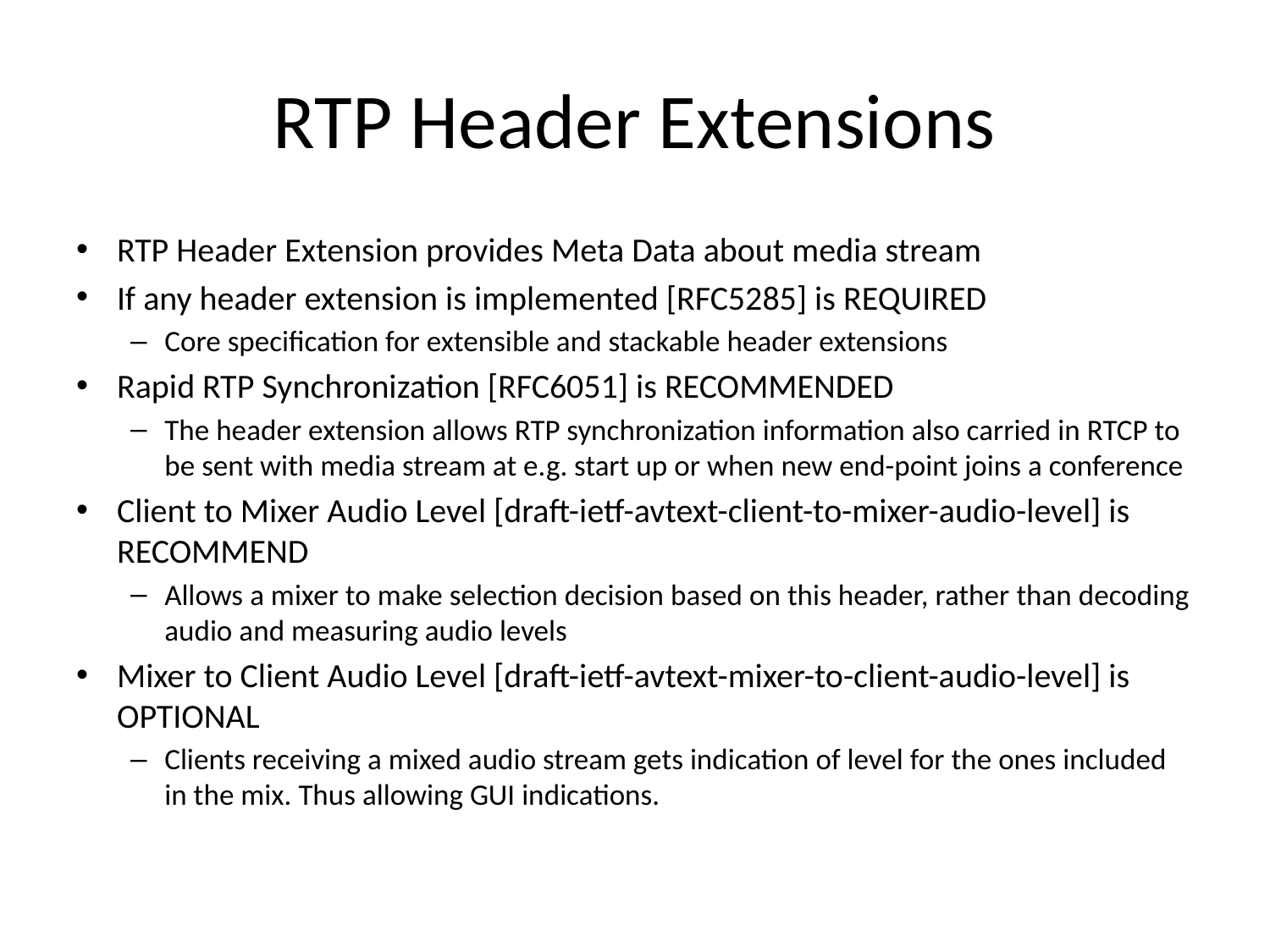

# RTP Header Extensions
RTP Header Extension provides Meta Data about media stream
If any header extension is implemented [RFC5285] is REQUIRED
Core specification for extensible and stackable header extensions
Rapid RTP Synchronization [RFC6051] is RECOMMENDED
The header extension allows RTP synchronization information also carried in RTCP to be sent with media stream at e.g. start up or when new end-point joins a conference
Client to Mixer Audio Level [draft-ietf-avtext-client-to-mixer-audio-level] is RECOMMEND
Allows a mixer to make selection decision based on this header, rather than decoding audio and measuring audio levels
Mixer to Client Audio Level [draft-ietf-avtext-mixer-to-client-audio-level] is OPTIONAL
Clients receiving a mixed audio stream gets indication of level for the ones included in the mix. Thus allowing GUI indications.